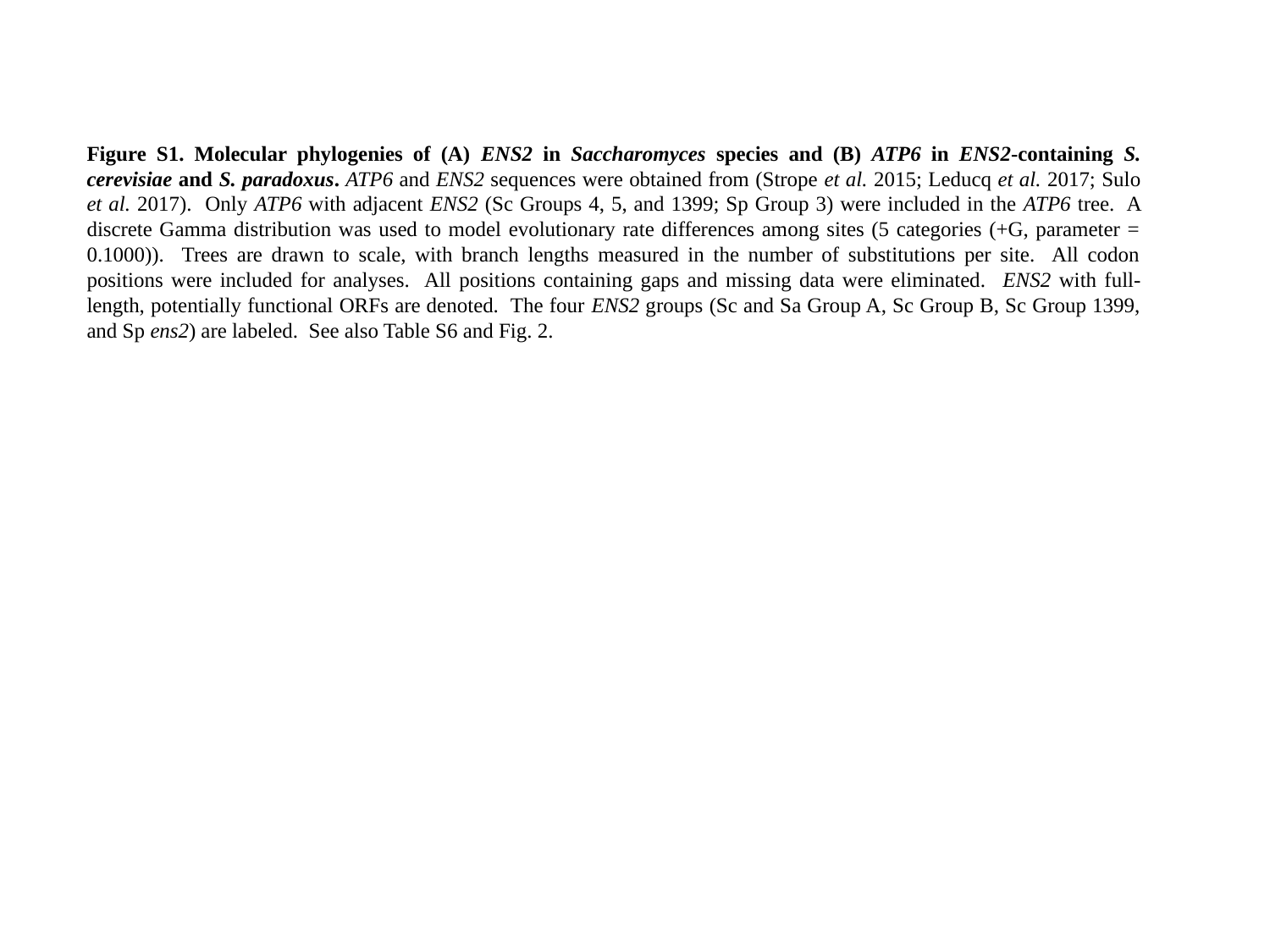

Figure S1. Molecular phylogenies of (A) ENS2 in Saccharomyces species and (B) ATP6 in ENS2-containing S. cerevisiae and S. paradoxus. ATP6 and ENS2 sequences were obtained from (Strope et al. 2015; Leducq et al. 2017; Sulo et al. 2017).  Only ATP6 with adjacent ENS2 (Sc Groups 4, 5, and 1399; Sp Group 3) were included in the ATP6 tree.  A discrete Gamma distribution was used to model evolutionary rate differences among sites (5 categories (+G, parameter = 0.1000)).  Trees are drawn to scale, with branch lengths measured in the number of substitutions per site.  All codon positions were included for analyses.  All positions containing gaps and missing data were eliminated.  ENS2 with full-length, potentially functional ORFs are denoted.  The four ENS2 groups (Sc and Sa Group A, Sc Group B, Sc Group 1399, and Sp ens2) are labeled.  See also Table S6 and Fig. 2.